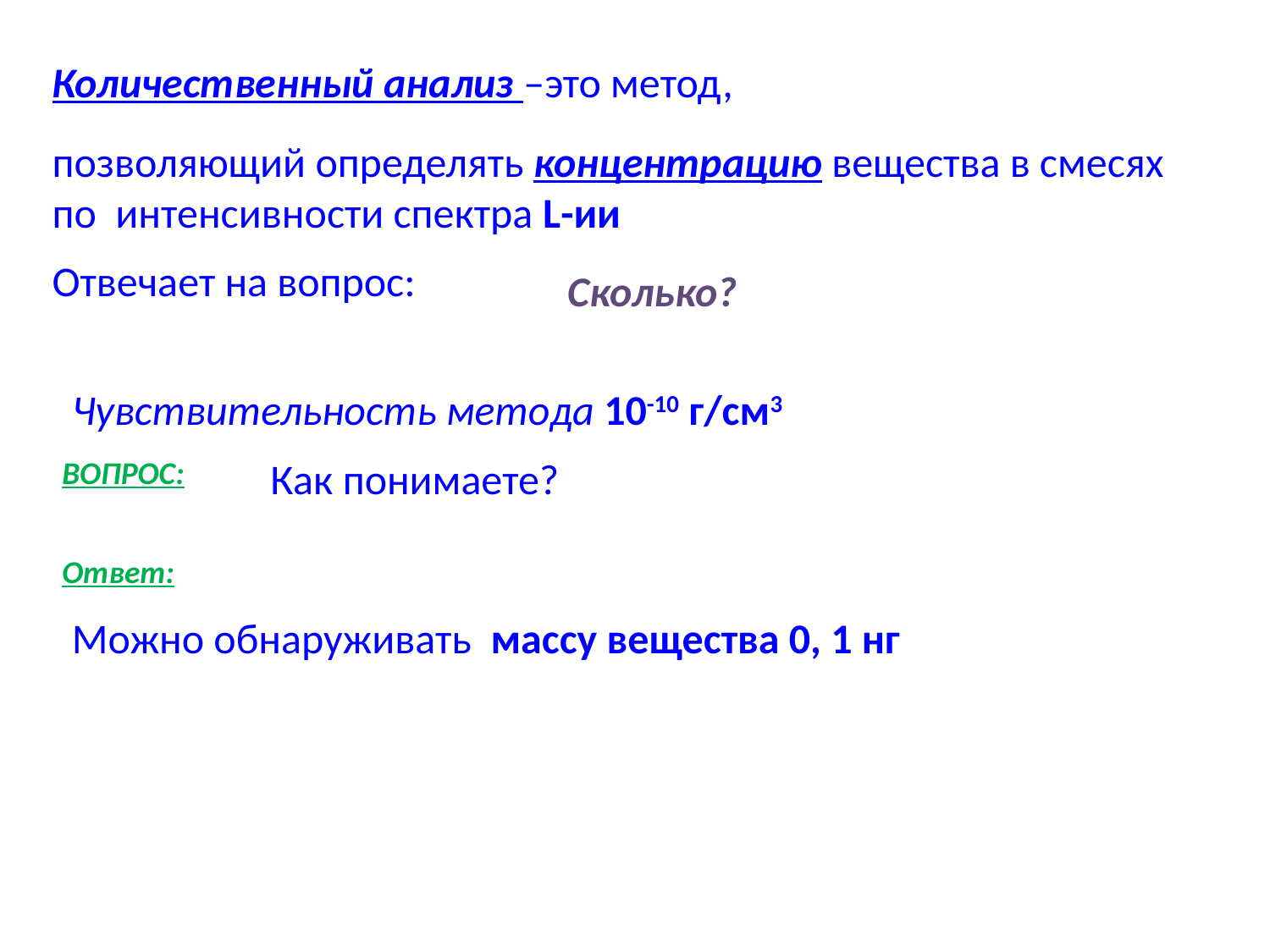

Количественный анализ –это метод,
позволяющий определять концентрацию вещества в смесях по  интенсивности спектра L-ии
Отвечает на вопрос:
Сколько?
Чувствительность метода 10-10 г/см3
ВОПРОС:
Как понимаете?
Ответ:
Можно обнаруживать  массу вещества 0, 1 нг